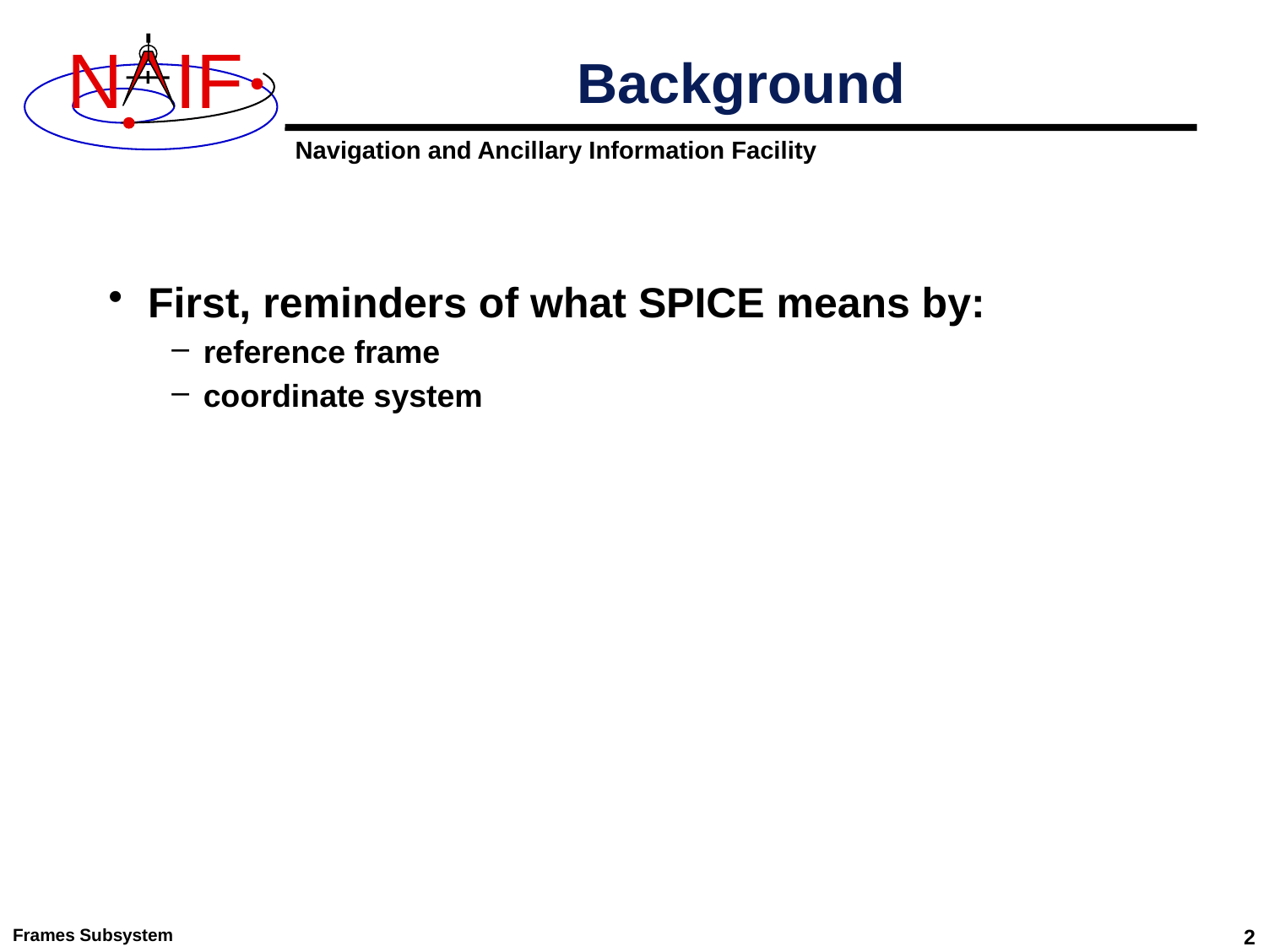

# Background
First, reminders of what SPICE means by:
reference frame
coordinate system
Frames Subsystem
2